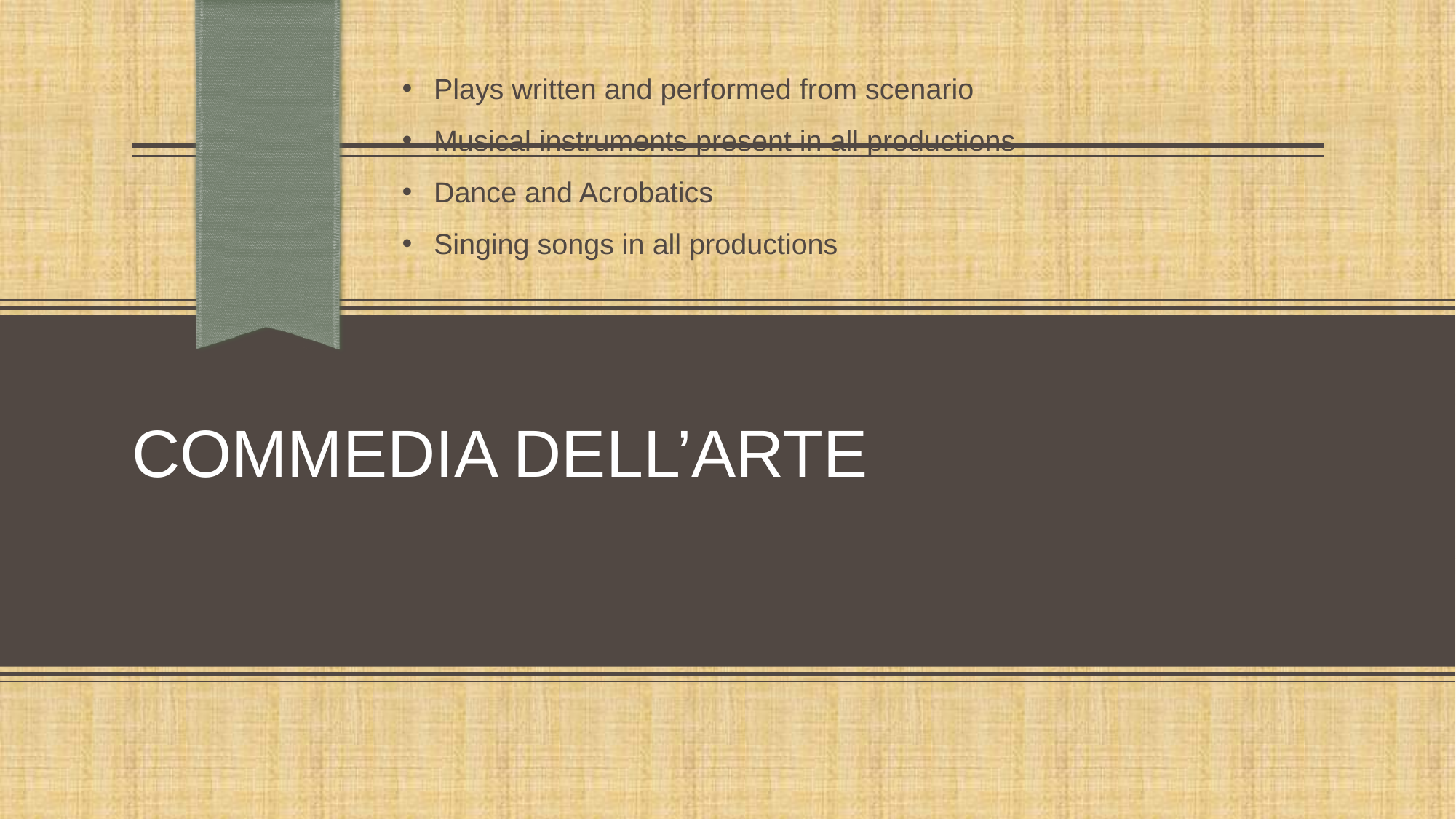

Plays written and performed from scenario
Musical instruments present in all productions
Dance and Acrobatics
Singing songs in all productions
# Commedia dell’arte